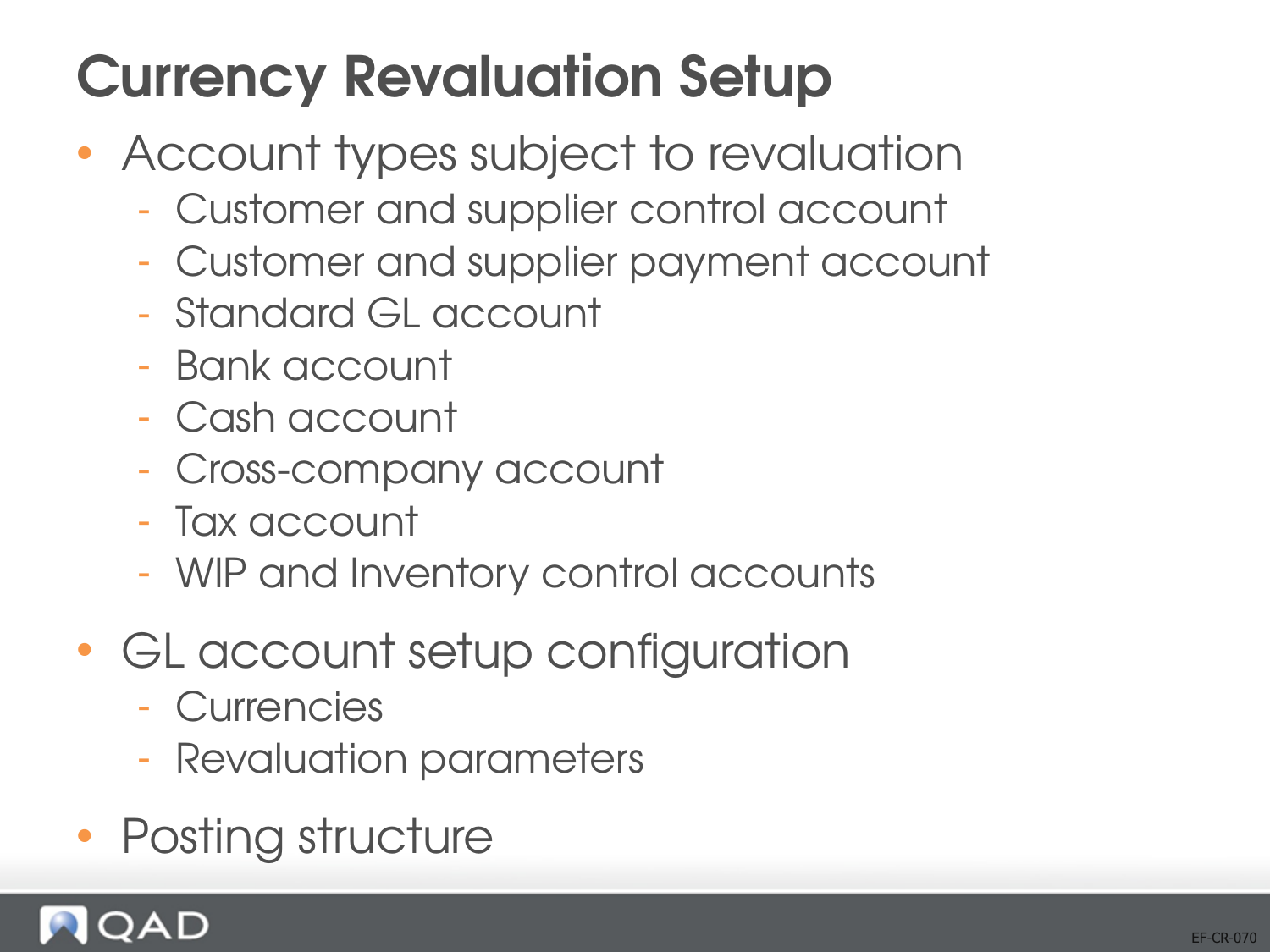

# Currency Revaluation Setup
Account types subject to revaluation
Customer and supplier control account
Customer and supplier payment account
Standard GL account
Bank account
Cash account
Cross-company account
Tax account
WIP and Inventory control accounts
GL account setup configuration
Currencies
Revaluation parameters
Posting structure
EF-CR-070